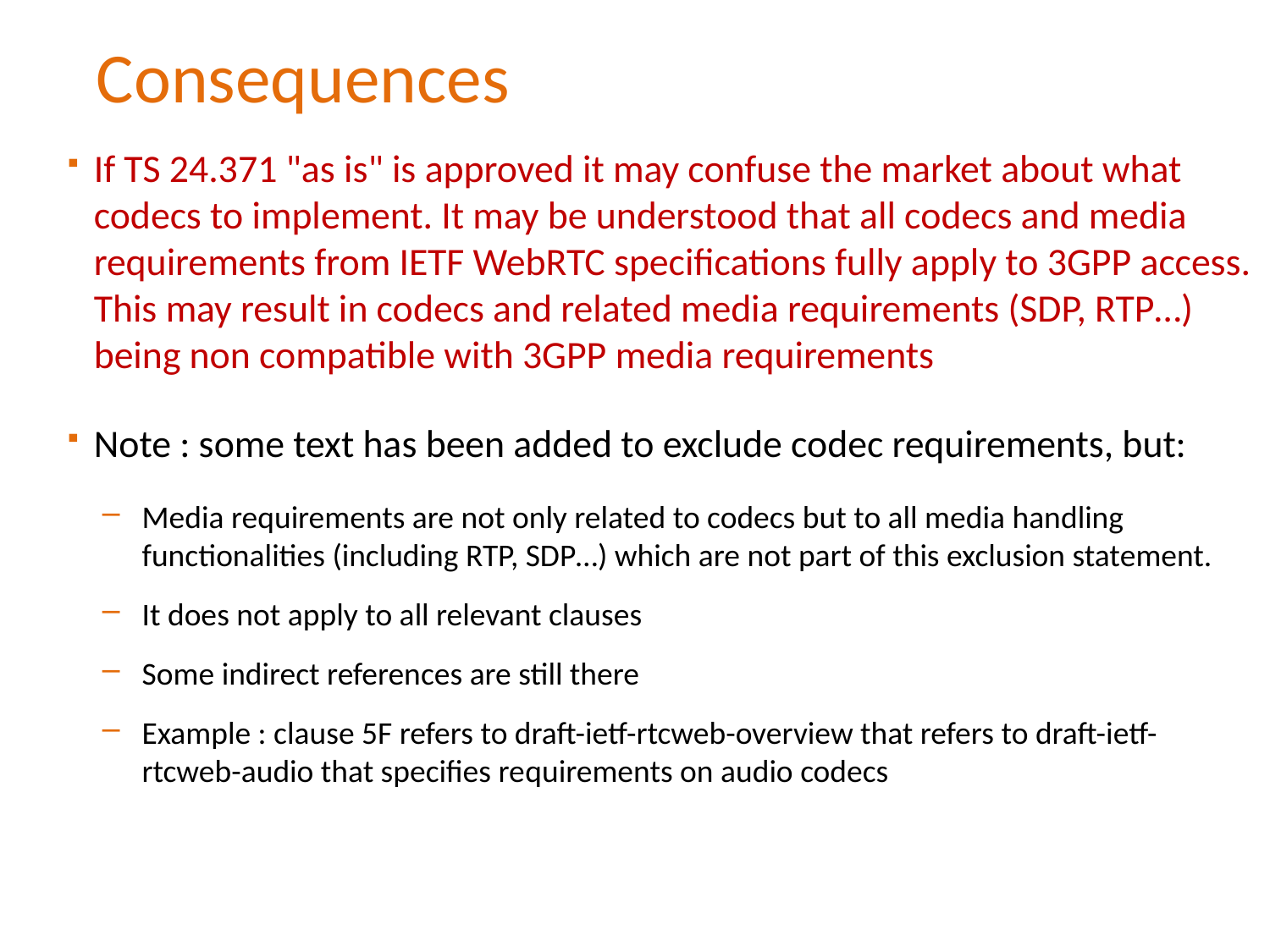

Consequences
If TS 24.371 "as is" is approved it may confuse the market about what codecs to implement. It may be understood that all codecs and media requirements from IETF WebRTC specifications fully apply to 3GPP access. This may result in codecs and related media requirements (SDP, RTP…) being non compatible with 3GPP media requirements
Note : some text has been added to exclude codec requirements, but:
Media requirements are not only related to codecs but to all media handling functionalities (including RTP, SDP…) which are not part of this exclusion statement.
It does not apply to all relevant clauses
Some indirect references are still there
Example : clause 5F refers to draft-ietf-rtcweb-overview that refers to draft-ietf-rtcweb-audio that specifies requirements on audio codecs